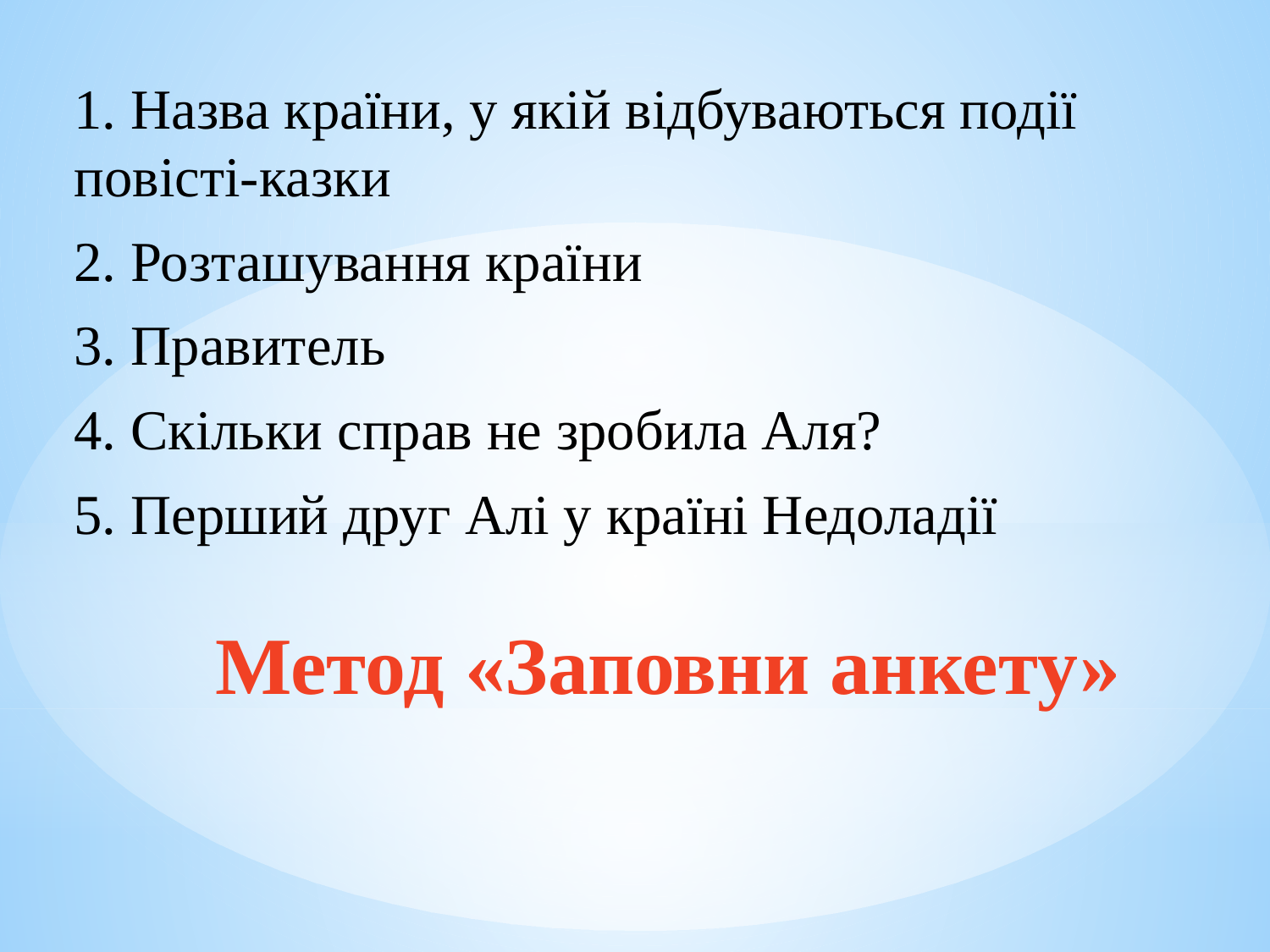

1. Назва країни, у якій відбуваються події повісті-казки
2. Розташування країни
3. Правитель
4. Скільки справ не зробила Аля?
5. Перший друг Алі у країні Недоладії
# Метод «Заповни анкету»